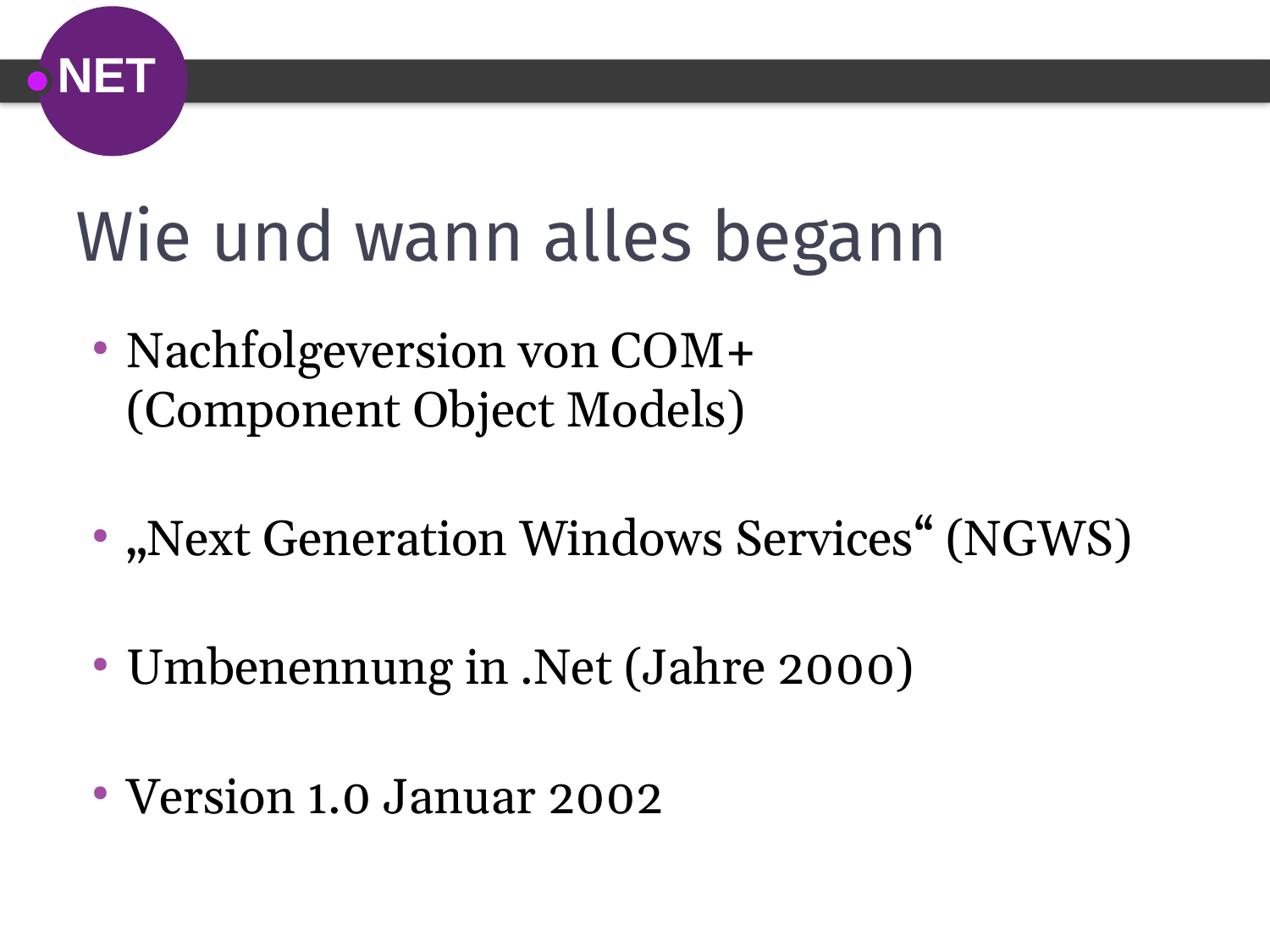

# Wie und wann alles begann
Nachfolgeversion von COM+
(Component Object Models)

„Next Generation Windows Services“ (NGWS)

Umbenennung in .Net (Jahre 2000)

Version 1.0 Januar 2002